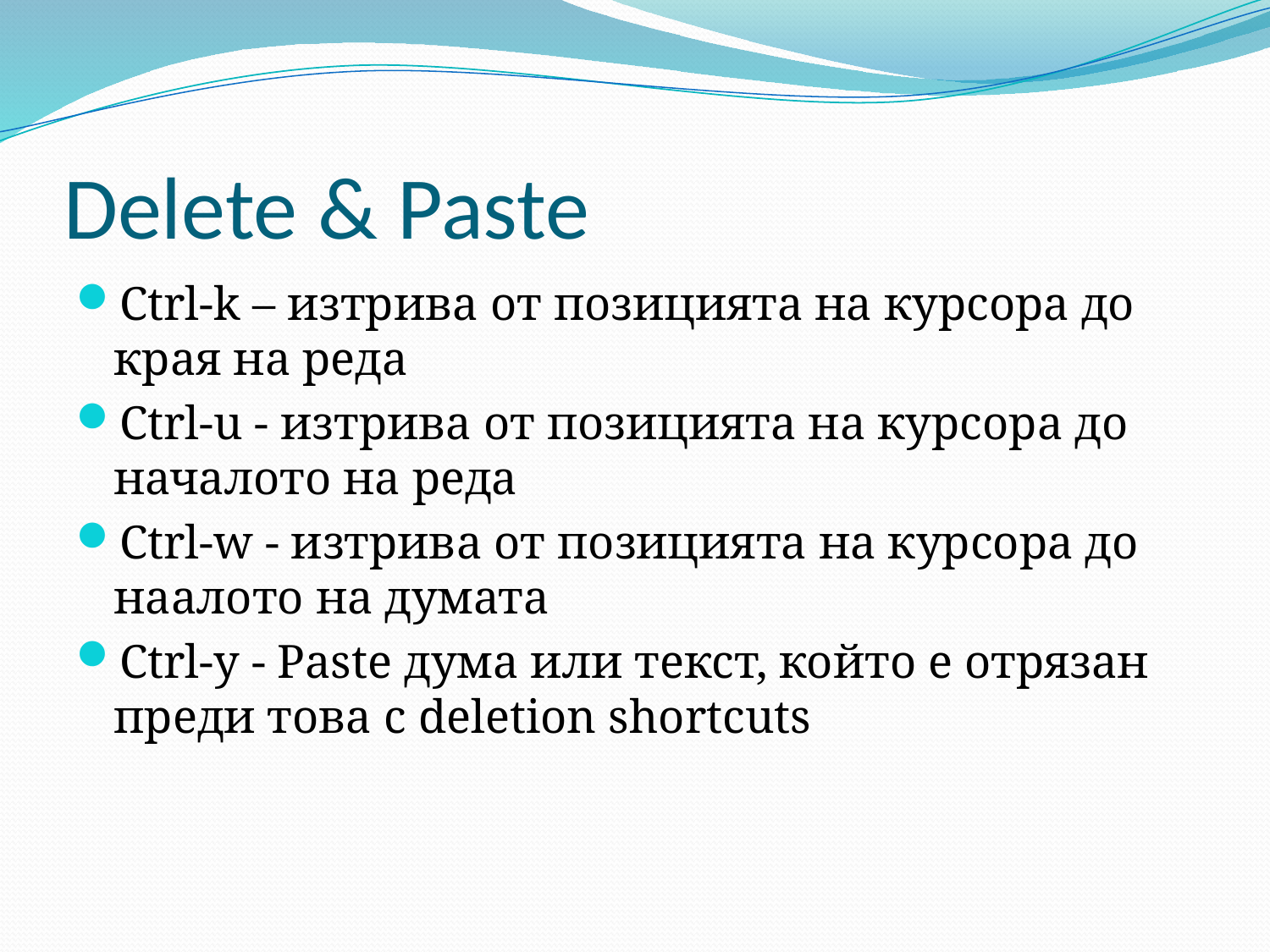

# Delete & Paste
Ctrl-k – изтрива от позицията на курсора до края на реда
Ctrl-u - изтрива от позицията на курсора до началото на реда
Ctrl-w - изтрива от позицията на курсора до наалото на думата
Ctrl-y - Paste дума или текст, който е отрязан преди това с deletion shortcuts